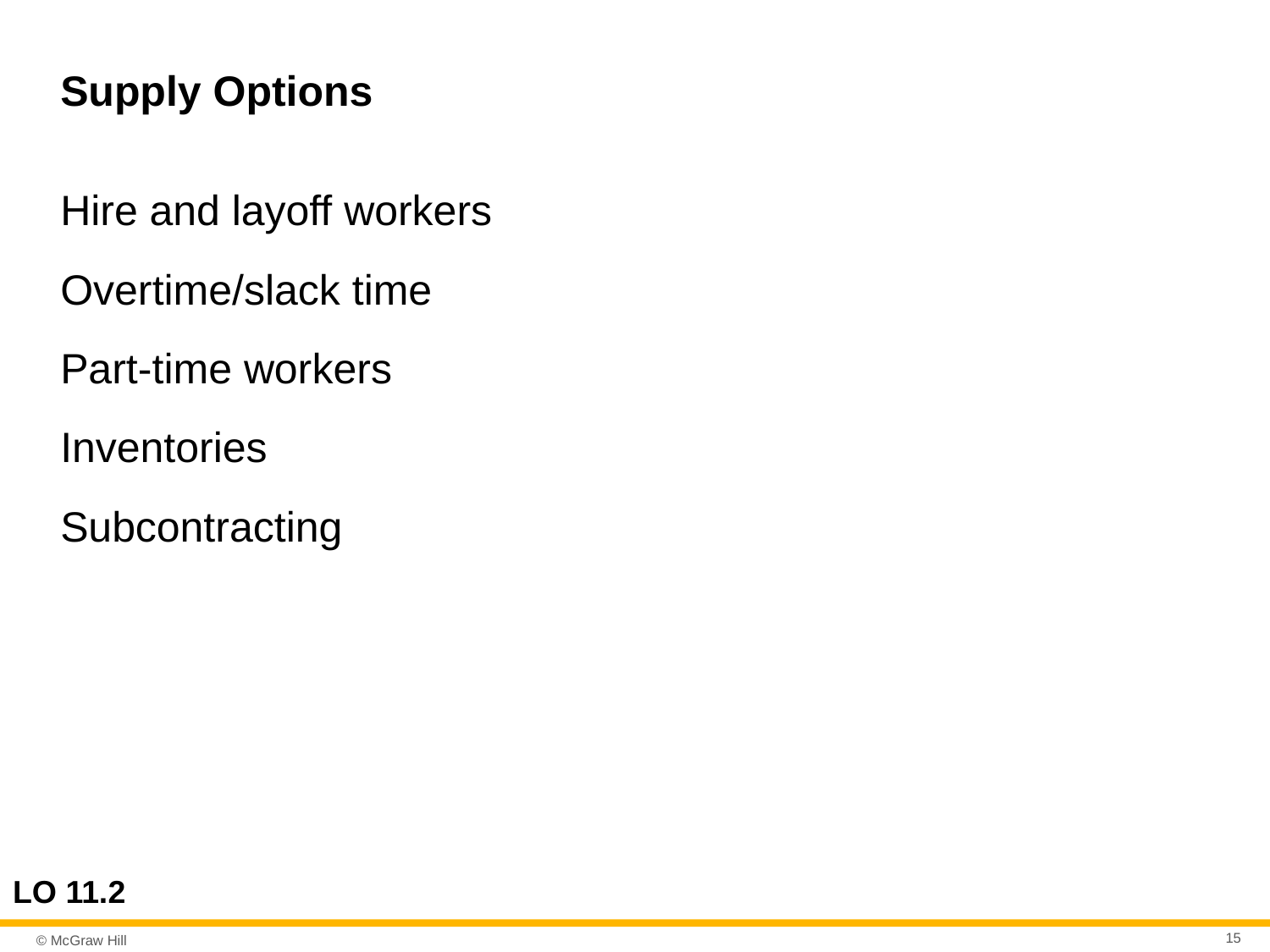

# Supply Options
Hire and layoff workers
Overtime/slack time
Part-time workers
Inventories
Subcontracting
LO 11.2